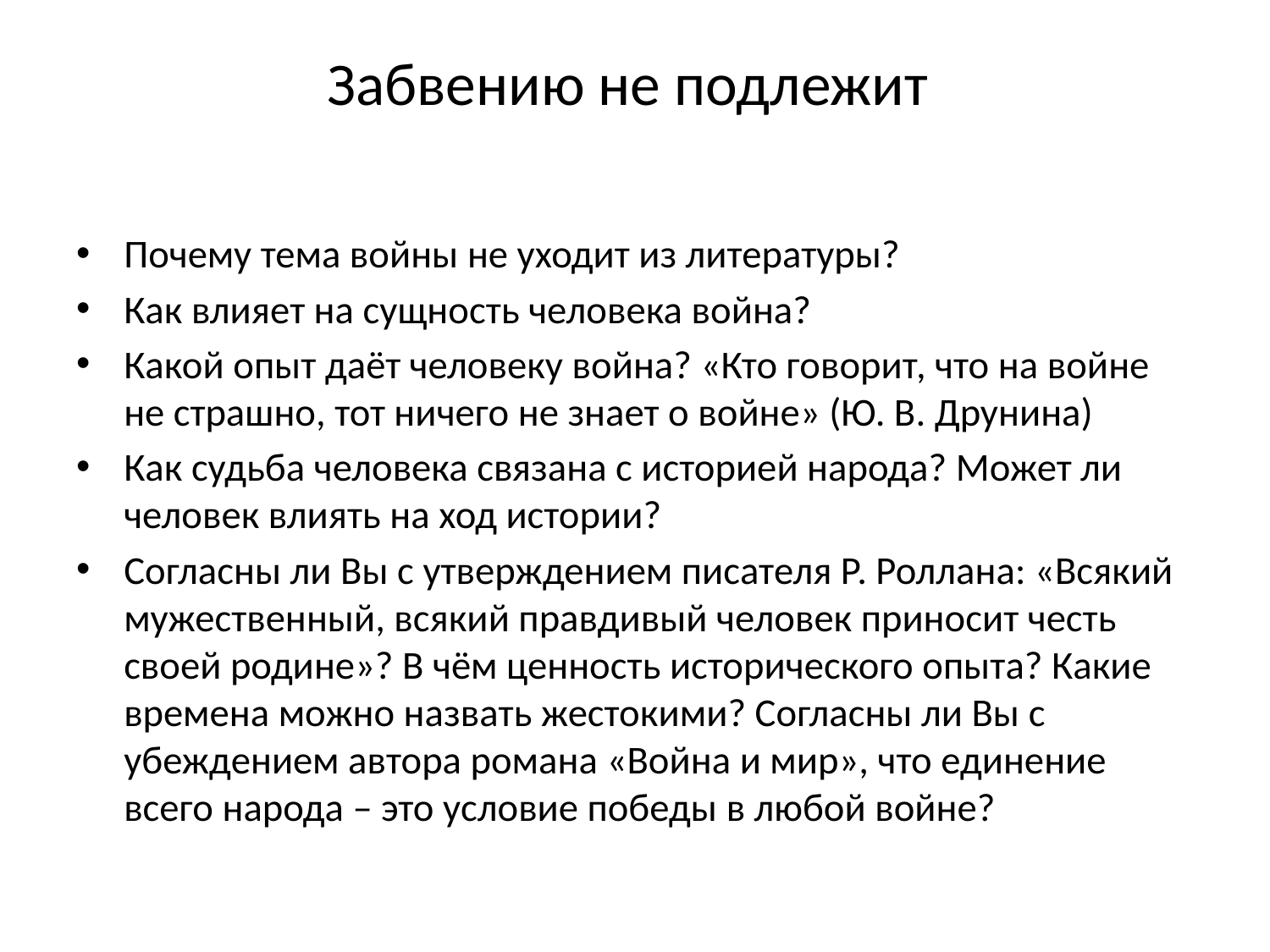

# Забвению не подлежит
Почему тема войны не уходит из литературы?
Как влияет на сущность человека война?
Какой опыт даёт человеку война? «Кто говорит, что на войне не страшно, тот ничего не знает о войне» (Ю. В. Друнина)
Как судьба человека связана с историей народа? Может ли человек влиять на ход истории?
Согласны ли Вы с утверждением писателя Р. Роллана: «Всякий мужественный, всякий правдивый человек приносит честь своей родине»? В чём ценность исторического опыта? Какие времена можно назвать жестокими? Согласны ли Вы с убеждением автора романа «Война и мир», что единение всего народа – это условие победы в любой войне?